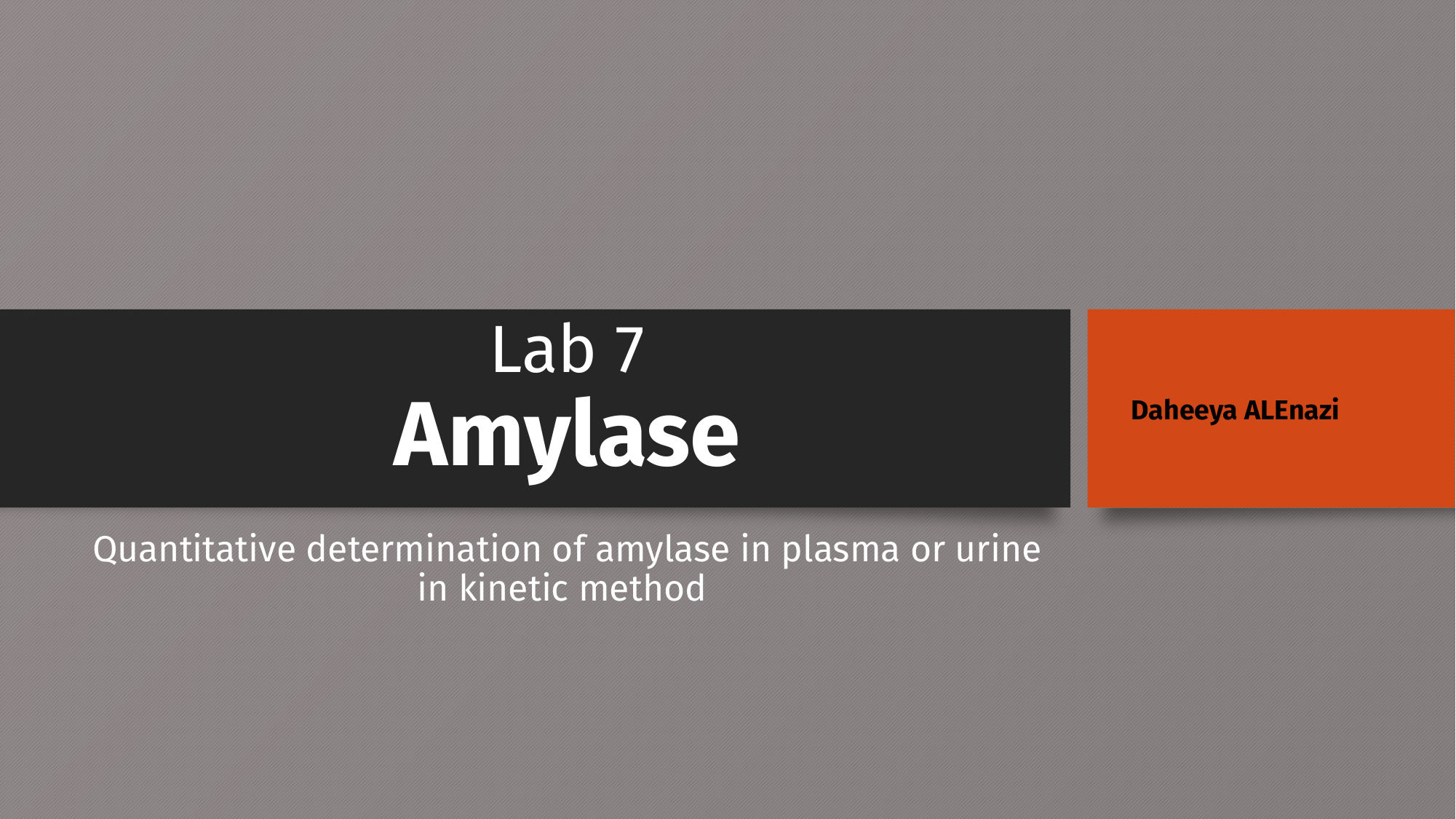

# Lab 7 Amylase
Daheeya ALEnazi
Quantitative determination of amylase in plasma or urine in kinetic method